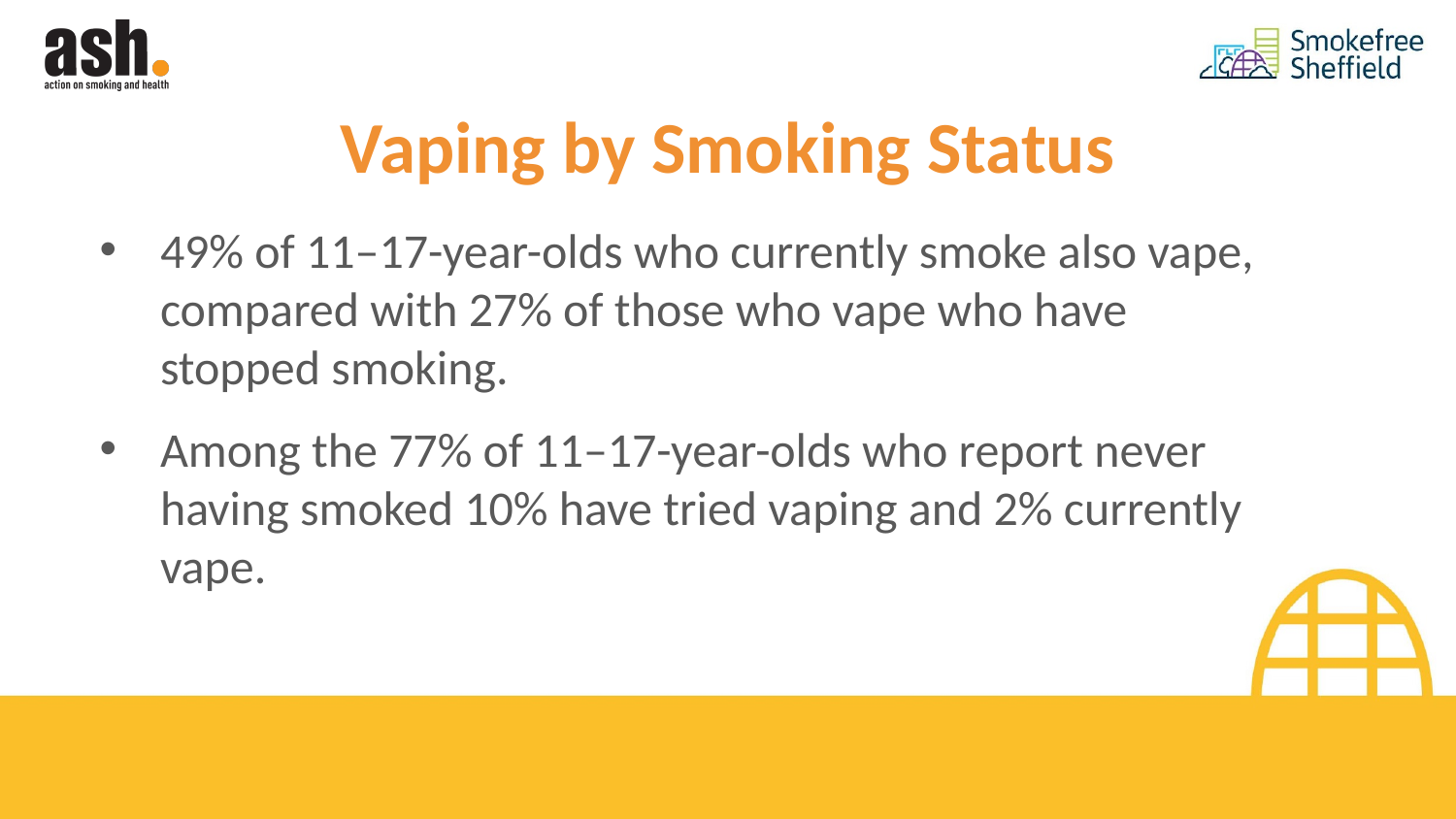

# Vaping by Smoking Status
49% of 11–17-year-olds who currently smoke also vape, compared with 27% of those who vape who have stopped smoking.
Among the 77% of 11–17-year-olds who report never having smoked 10% have tried vaping and 2% currently vape.